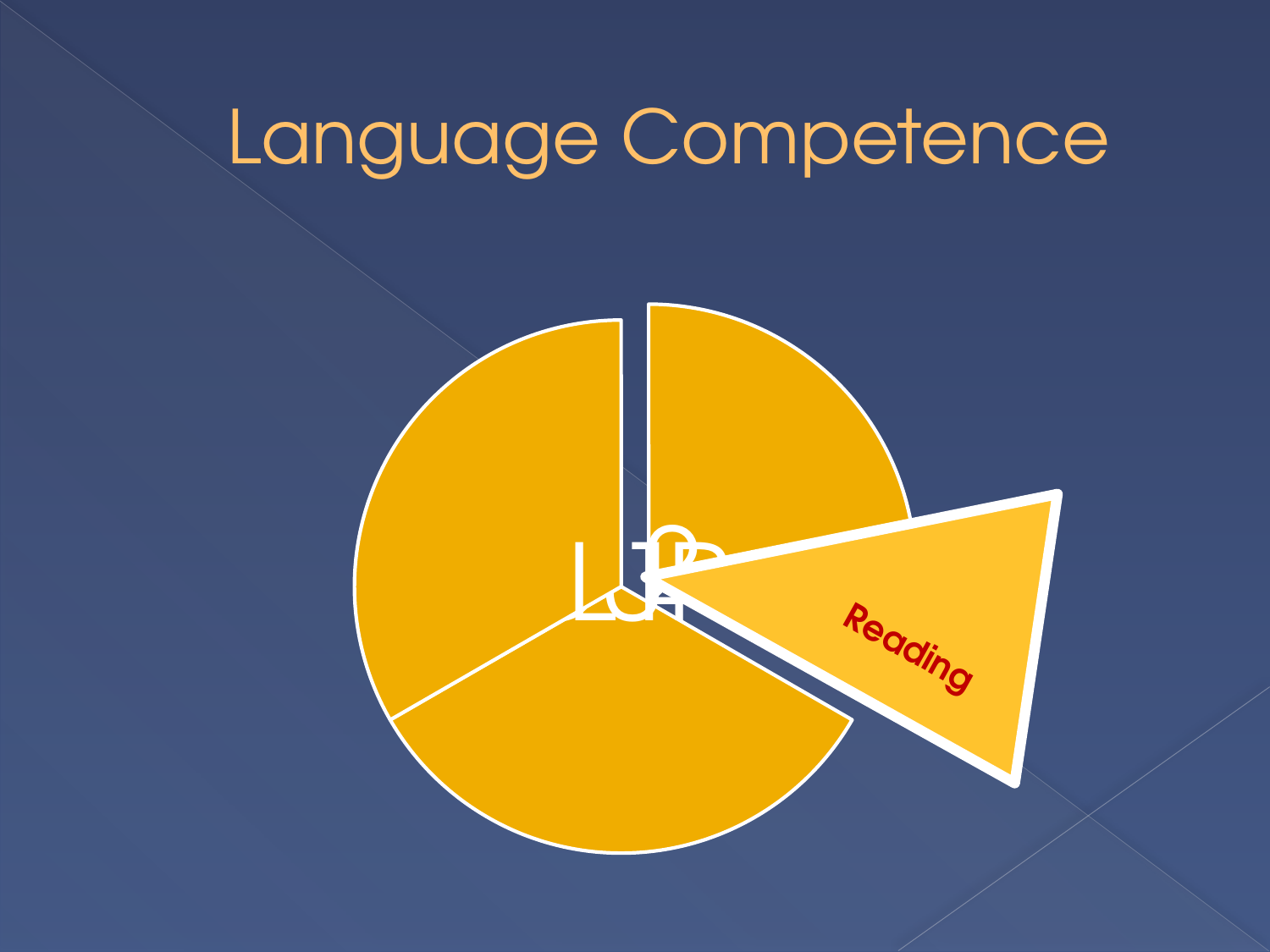

# Language Competence
L2
CUP
L1
Reading